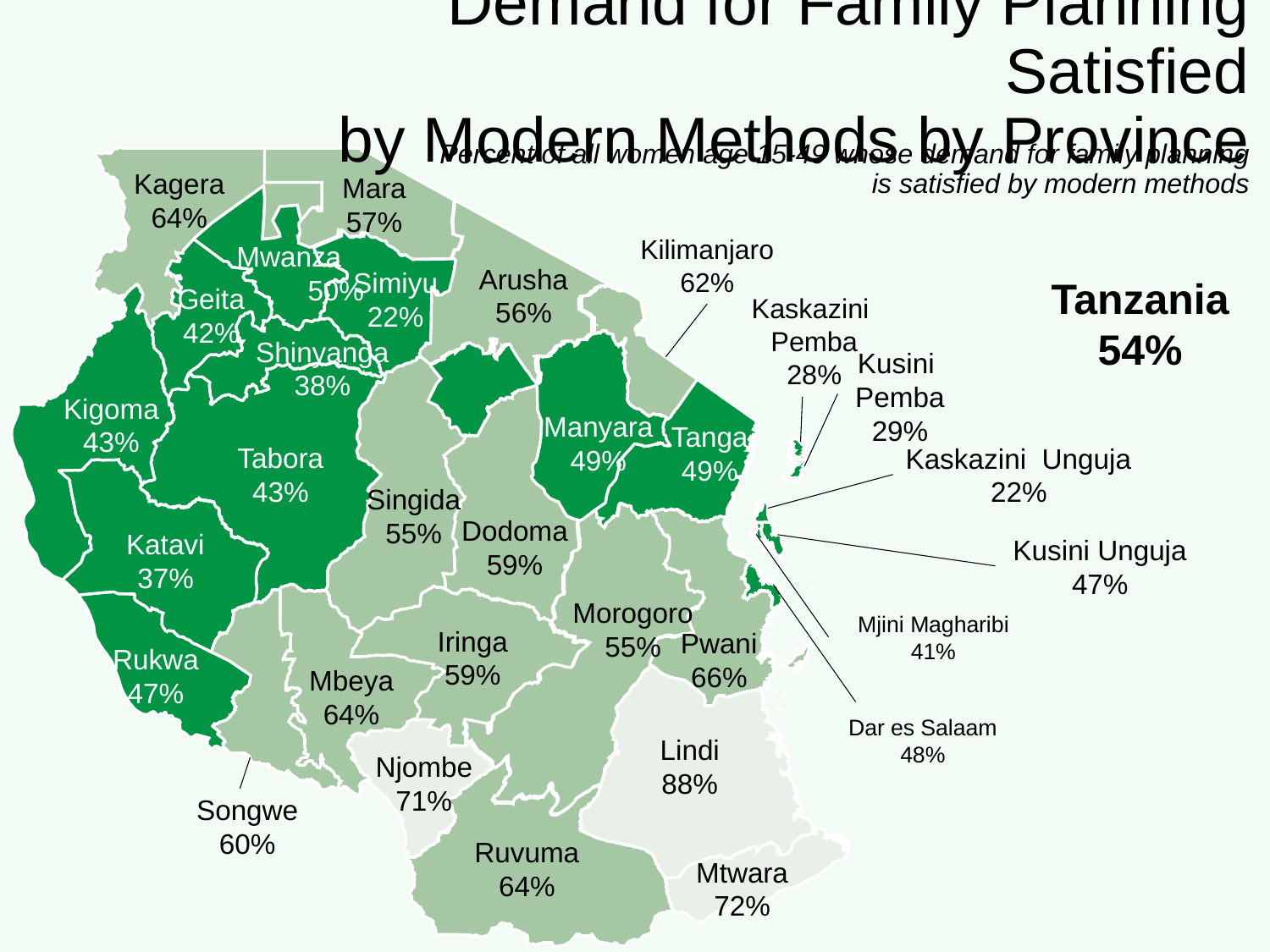

Demand for Family Planning Satisfied
by Modern Methods by Province
Percent of all women age 15-49 whose demand for family planning
is satisfied by modern methods
Kagera
64%

Mara
57%

Mwanza
            50%
Kilimanjaro
62%
Arusha
56%
Simiyu
22%
Geita
42%
Tanzania
54%
Kaskazini
Pemba
28%
Shinyanga
38%
Kusini
Pemba
29%
Kigoma
43%
Manyara
49%
Tanga
49%
Tabora
43%
Kaskazini  Unguja
22%
Singida
55%
Dodoma
59%
Katavi
37%
Kusini Unguja
47%
Morogoro
55%
Iringa
59%
Pwani
66%
Mjini Magharibi
41%
Rukwa
47%
Mbeya
64%
Lindi
88%
Dar es Salaam
48%
Njombe
71%
Songwe
60%
Ruvuma
64%
Mtwara
72%